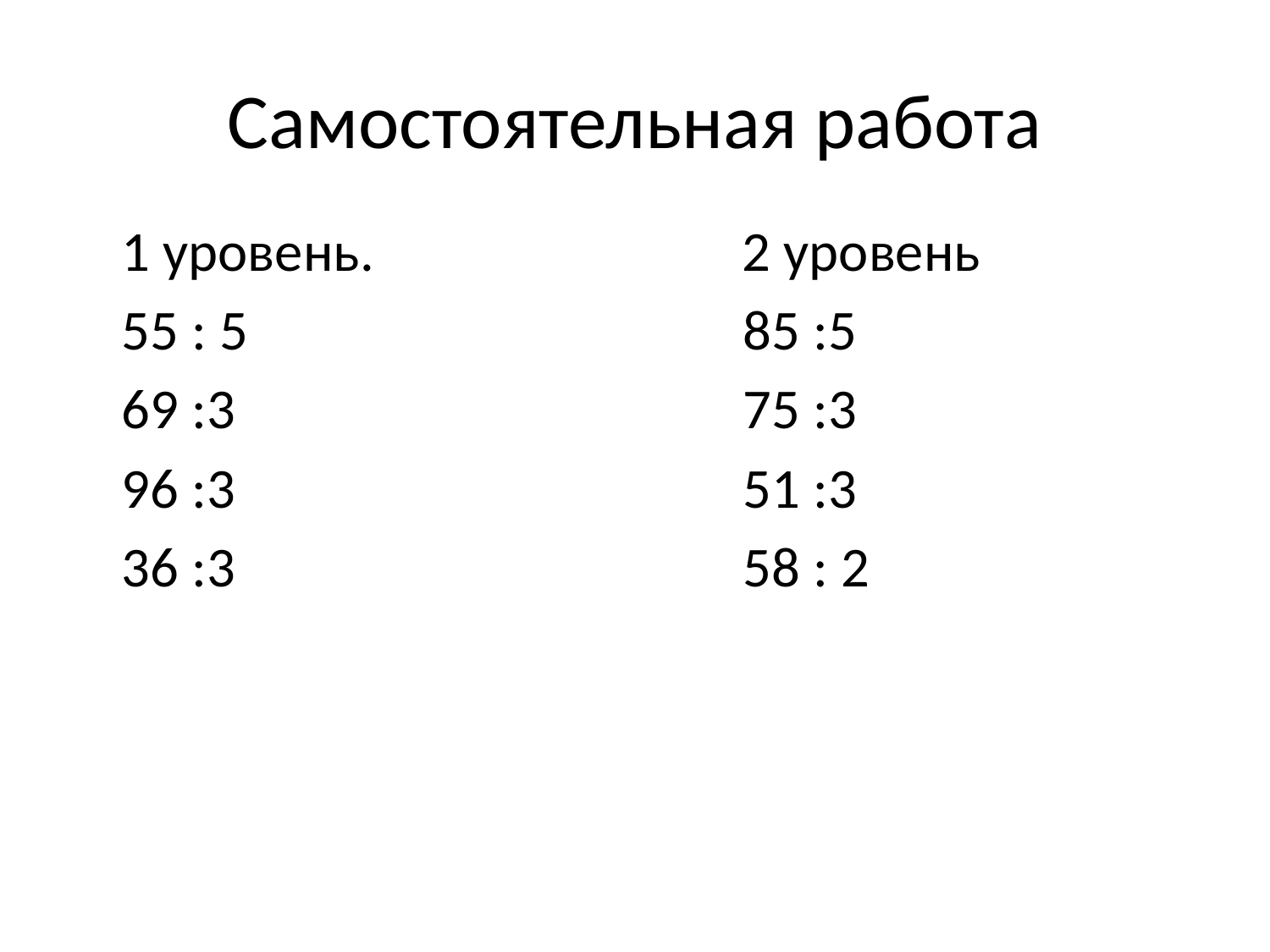

# Самостоятельная работа
1 уровень.                             2 уровень
55 : 5                                       85 :5
69 :3                                        75 :3
96 :3                                        51 :3
36 :3                                        58 : 2